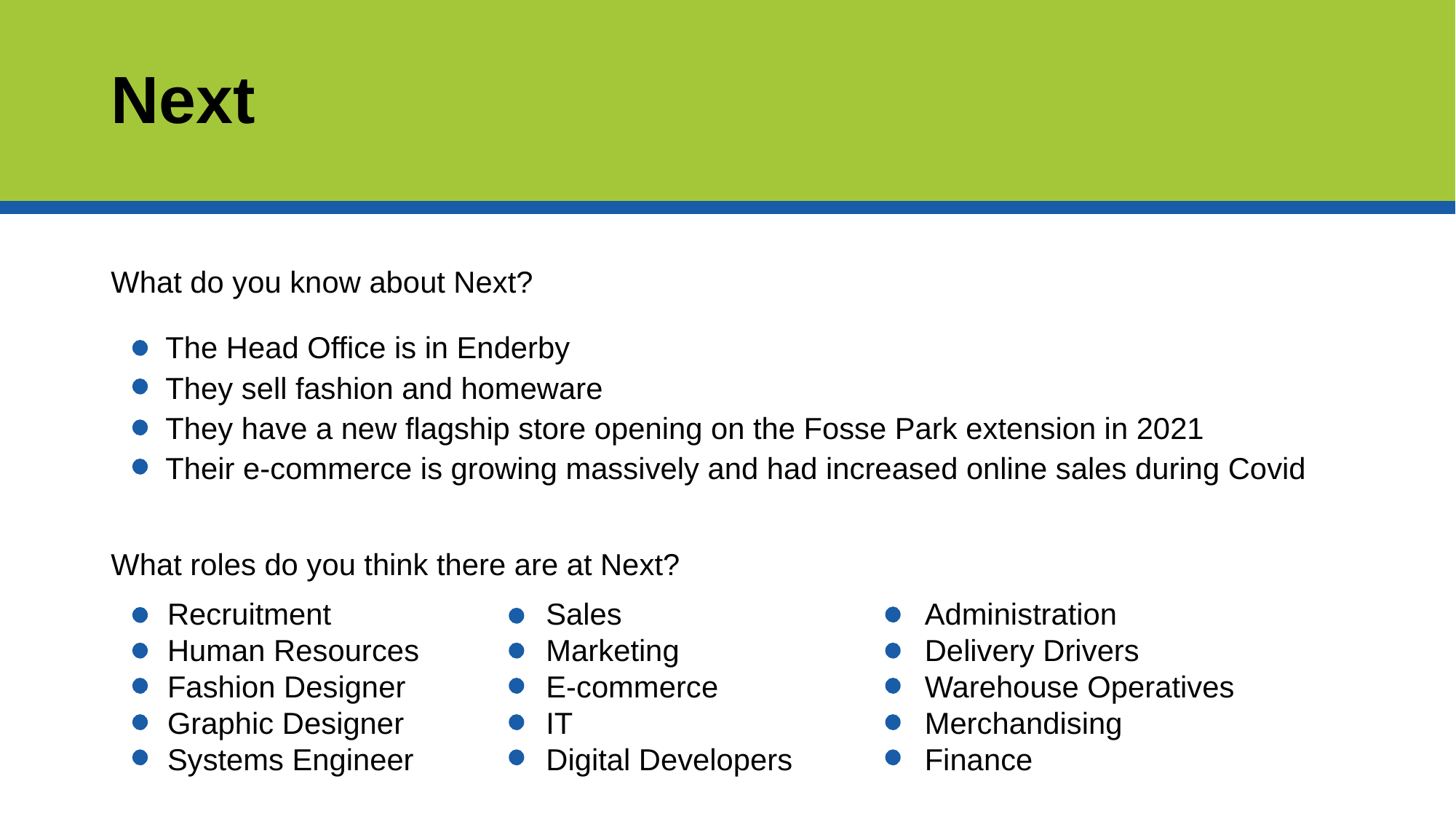

# Next
What do you know about Next?

The Head Office is in Enderby
They sell fashion and homeware
They have a new flagship store opening on the Fosse Park extension in 2021
Their e-commerce is growing massively and had increased online sales during Covid

What roles do you think there are at Next?

Recruitment
Human Resources
Fashion Designer
Graphic Designer
Systems Engineer
Sales
Marketing
E-commerce
IT
Digital Developers
Administration
Delivery Drivers
Warehouse Operatives
Merchandising
Finance